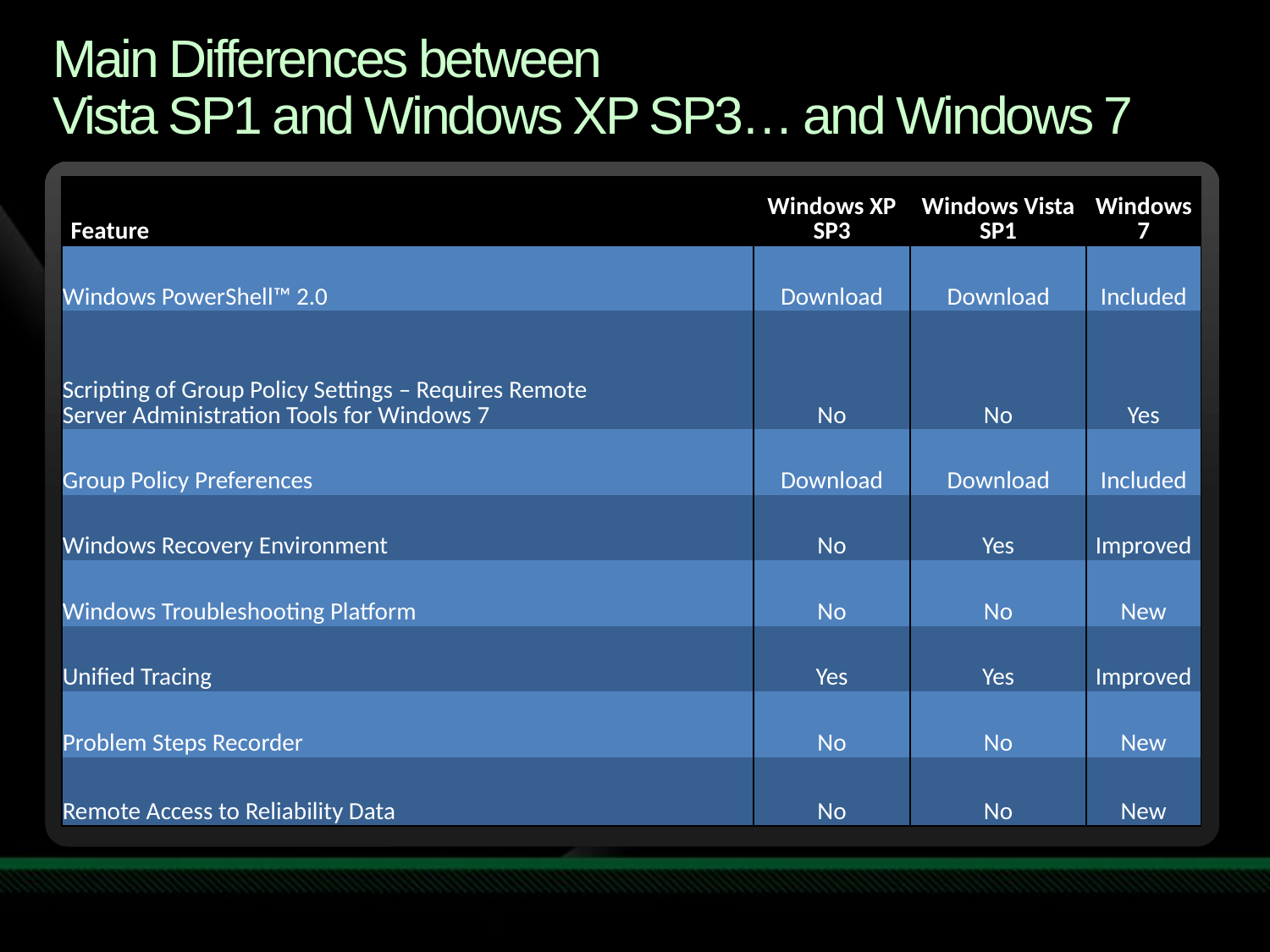

# Main Differences between Vista SP1 and Windows XP SP3… and Windows 7

| Feature | Windows XP SP3 | Windows Vista SP1 | Windows 7 |
| --- | --- | --- | --- |
| Windows PowerShell™ 2.0 | Download | Download | Included |
| Scripting of Group Policy Settings – Requires Remote Server Administration Tools for Windows 7 | No | No | Yes |
| Group Policy Preferences | Download | Download | Included |
| Windows Recovery Environment | No | Yes | Improved |
| Windows Troubleshooting Platform | No | No | New |
| Unified Tracing | Yes | Yes | Improved |
| Problem Steps Recorder | No | No | New |
| Remote Access to Reliability Data | No | No | New |
Management differences between Vista SP1 and XP SP3
Group Policy Settings
Windows Vista has more than 500 additional Group Policy settings than Windows XP.
In Windows Vista, Group Policy settings are better targeted at specific scenarios, such as wireless networking, power management, and printer management.
Standard User Accounts
Windows Vista makes using standard user or least‐privilege user accounts more practical than in the past.
UAC notifies standard users and administrators before an administrative action is performed.
File and registry redirection helps ensure that applications write to user‐specific
Troubleshooting and Diagnostics
Windows Vista automatically detects and repairs more support problems, helping reduce support costs.
Event Manager
Windows Vista introduces event forwarding, a new Event Viewer, and event automation.
Windows Vista consolidates events from most Windows components in the event log instead of in text files.
Task Scheduling
Windows Vista enables IT pros to script tasks.
Windows Vista provides new scheduling options and the ability to run tasks in sequence.